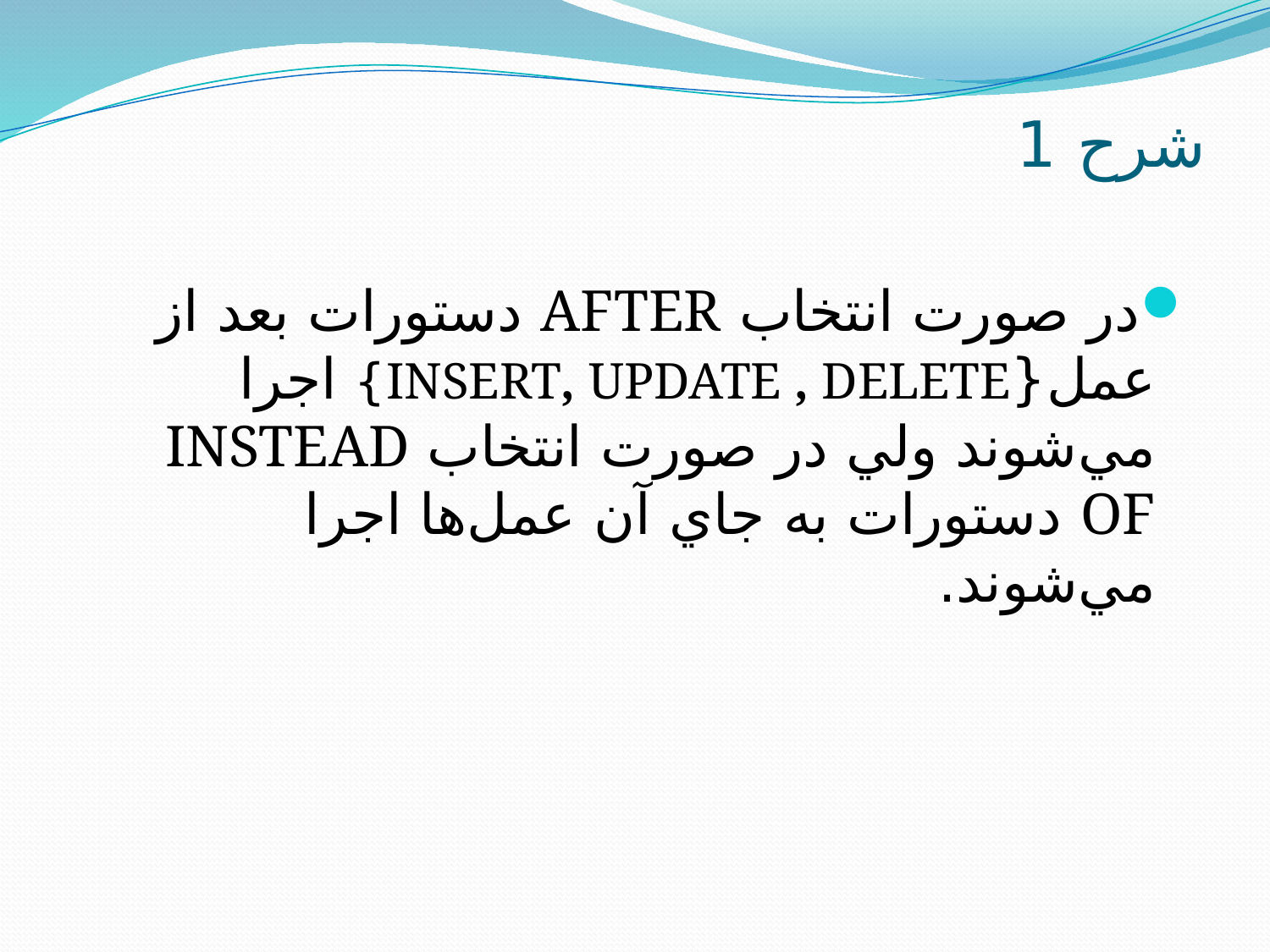

# شرح 1
در صورت انتخاب AFTER دستورات بعد از عمل{INSERT, UPDATE , DELETE} اجرا مي‌شوند ولي در صورت انتخاب INSTEAD OF دستورات به جاي آن عمل‌ها اجرا مي‌شوند.